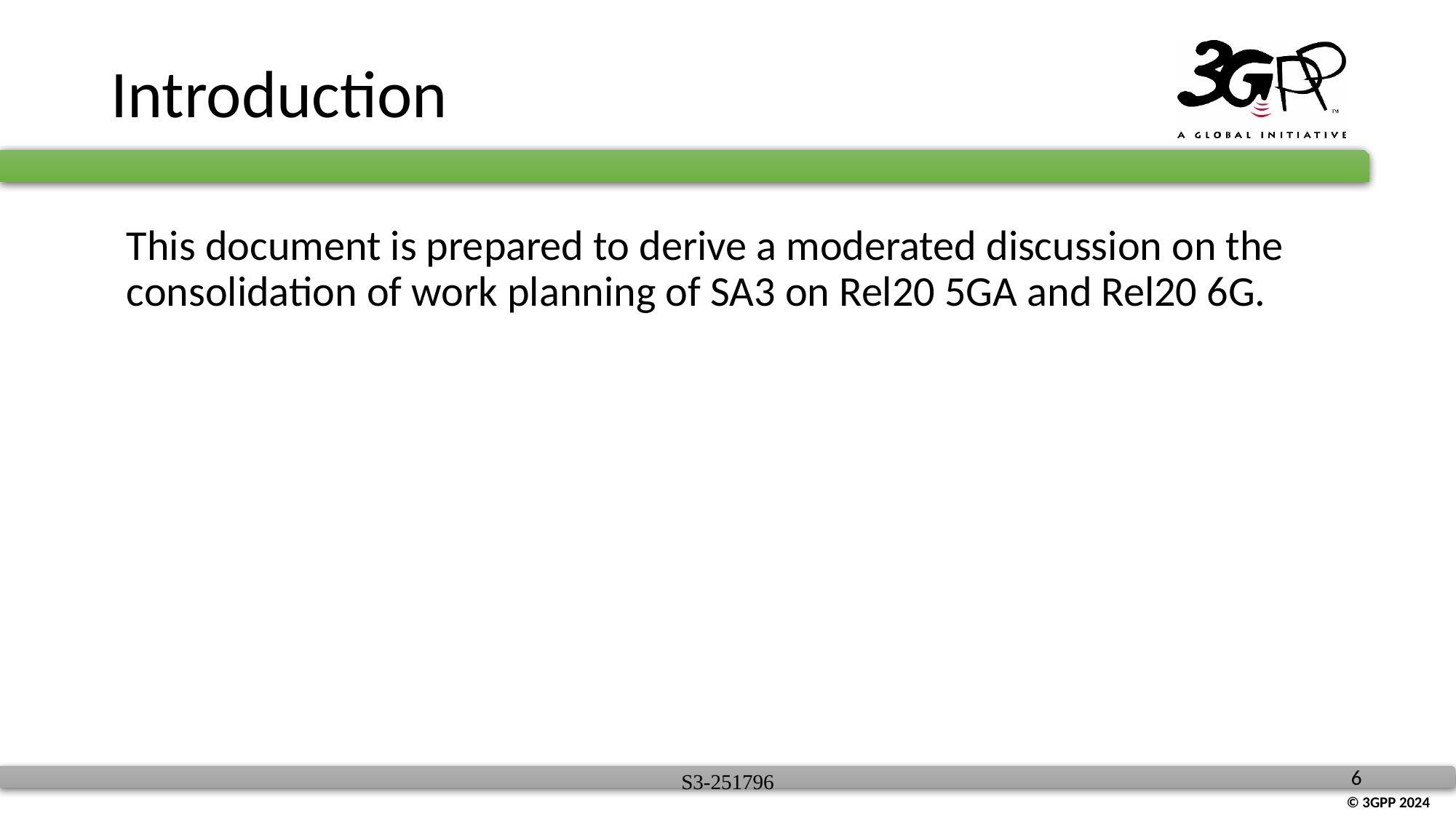

# Introduction
This document is prepared to derive a moderated discussion on the consolidation of work planning of SA3 on Rel20 5GA and Rel20 6G.

S3-251796